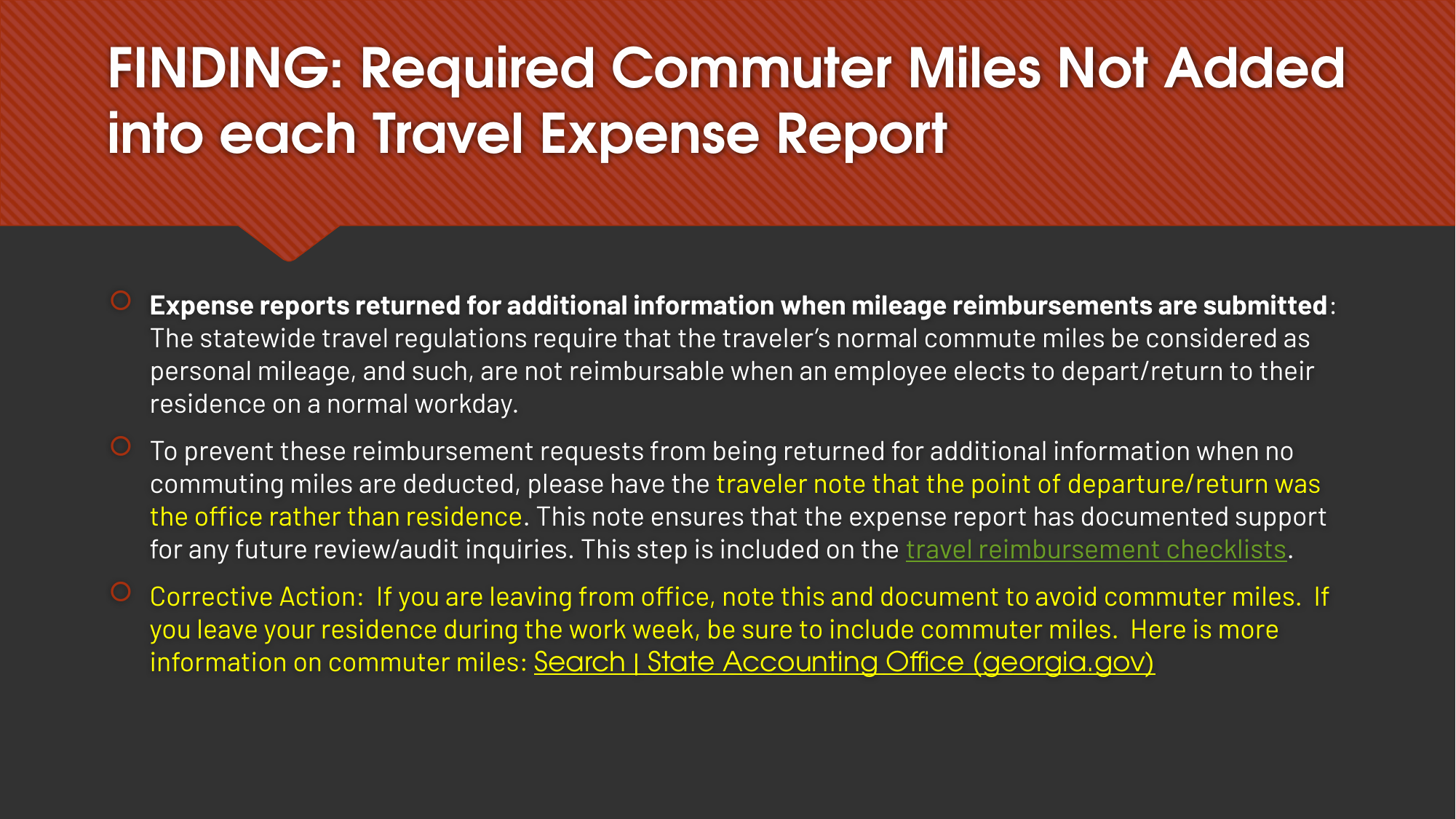

# FINDING: Required Commuter Miles Not Added into each Travel Expense Report
Expense reports returned for additional information when mileage reimbursements are submitted: The statewide travel regulations require that the traveler’s normal commute miles be considered as personal mileage, and such, are not reimbursable when an employee elects to depart/return to their residence on a normal workday.
To prevent these reimbursement requests from being returned for additional information when no commuting miles are deducted, please have the traveler note that the point of departure/return was the office rather than residence. This note ensures that the expense report has documented support for any future review/audit inquiries. This step is included on the travel reimbursement checklists.
Corrective Action:  If you are leaving from office, note this and document to avoid commuter miles.  If you leave your residence during the work week, be sure to include commuter miles.  Here is more information on commuter miles: Search | State Accounting Office (georgia.gov)